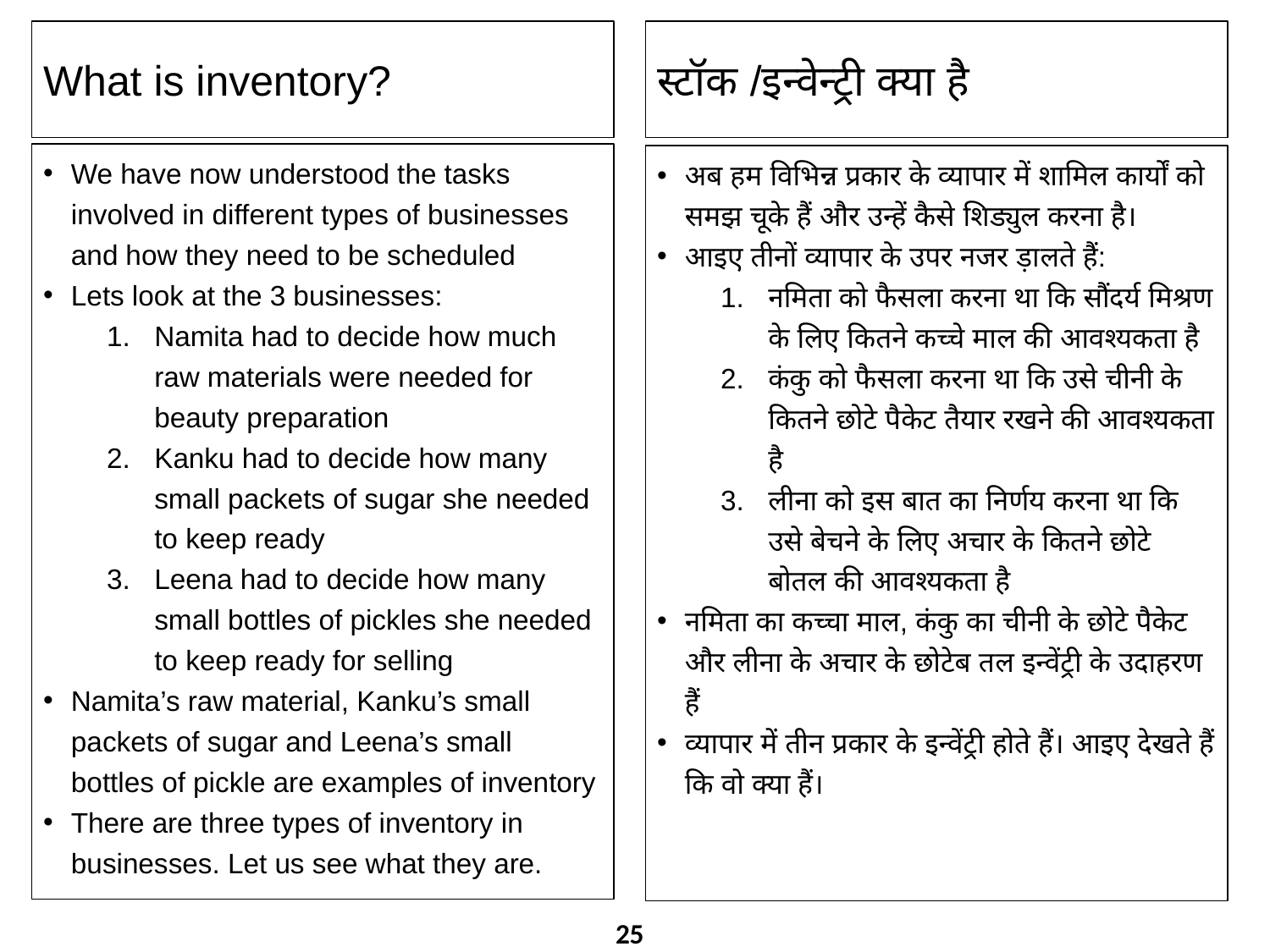

What is inventory?
स्टॉक /इन्वेन्ट्री क्या है
We have now understood the tasks involved in different types of businesses and how they need to be scheduled
Lets look at the 3 businesses:
Namita had to decide how much raw materials were needed for beauty preparation
Kanku had to decide how many small packets of sugar she needed to keep ready
Leena had to decide how many small bottles of pickles she needed to keep ready for selling
Namita’s raw material, Kanku’s small packets of sugar and Leena’s small bottles of pickle are examples of inventory
There are three types of inventory in businesses. Let us see what they are.

अब हम विभिन्न प्रकार के व्यापार में शामिल कार्यों को समझ चूके हैं और उन्हें कैसे शिड्युल करना है।
आइए तीनों व्यापार के उपर नजर ड़ालते हैं:
नमिता को फैसला करना था कि सौंदर्य मिश्रण के लिए कितने कच्चे माल की आवश्यकता है
कंकु को फैसला करना था कि उसे चीनी के कितने छोटे पैकेट तैयार रखने की आवश्यकता है
लीना को इस बात का निर्णय करना था कि उसे बेचने के लिए अचार के कितने छोटे बोतल की आवश्यकता है
नमिता का कच्चा माल, कंकु का चीनी के छोटे पैकेट और लीना के अचार के छोटेब तल इन्वेंट्री के उदाहरण हैं
व्यापार में तीन प्रकार के इन्वेंट्री होते हैं। आइए देखते हैं कि वो क्या हैं।

25